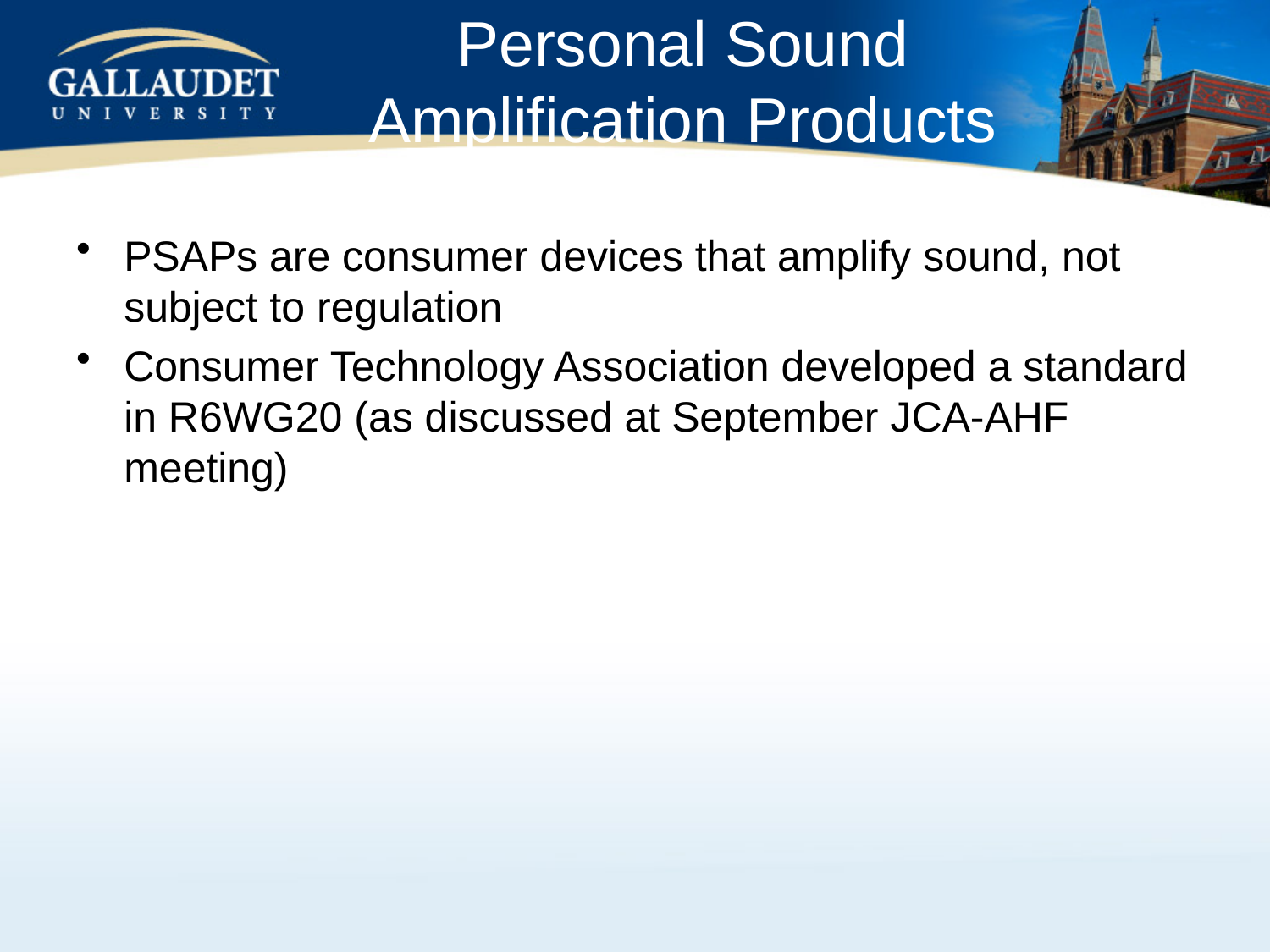

# Personal Sound Amplification Products
PSAPs are consumer devices that amplify sound, not subject to regulation
Consumer Technology Association developed a standard in R6WG20 (as discussed at September JCA-AHF meeting)